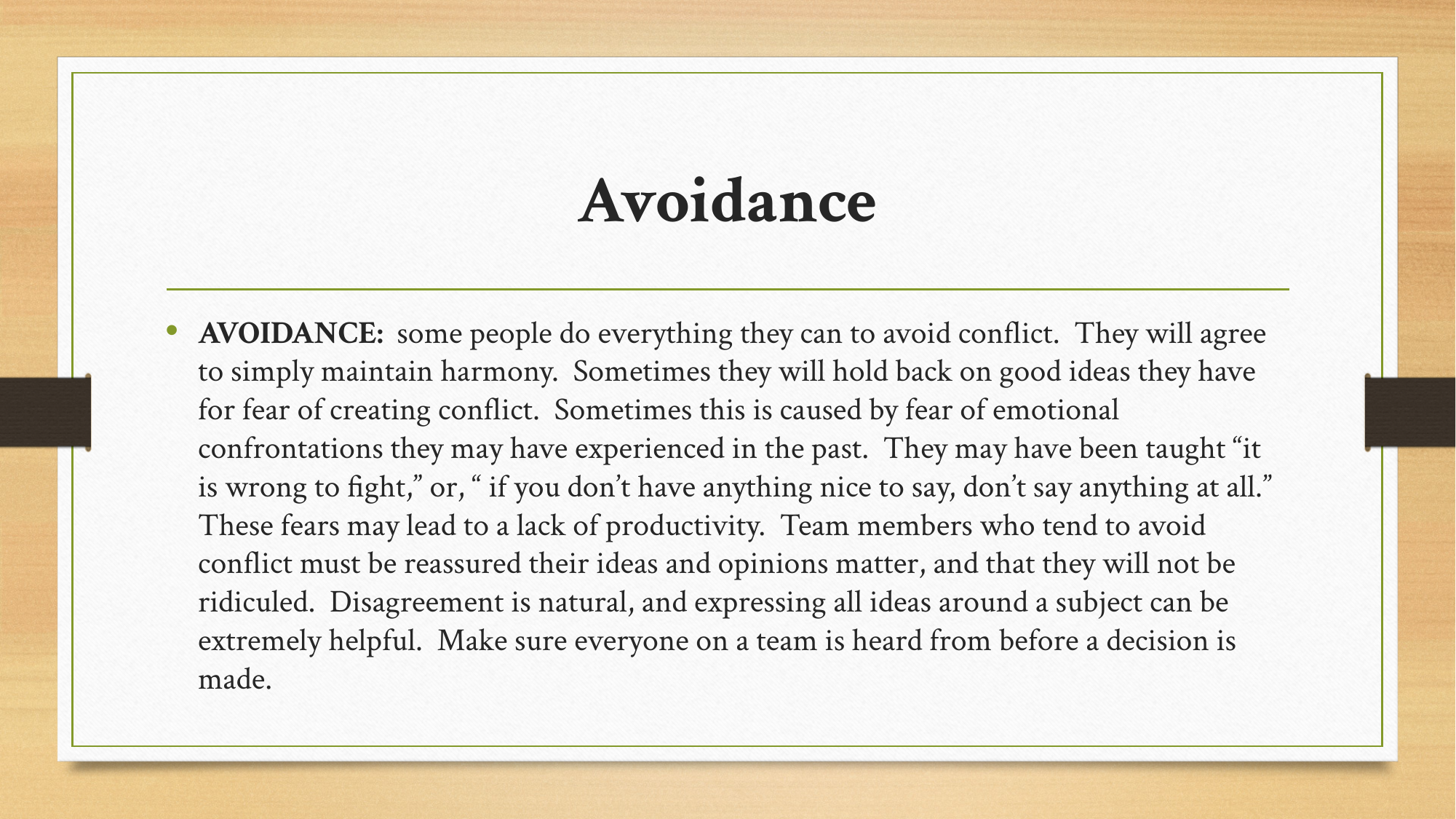

# Avoidance
AVOIDANCE:  some people do everything they can to avoid conflict.  They will agree to simply maintain harmony.  Sometimes they will hold back on good ideas they have for fear of creating conflict.  Sometimes this is caused by fear of emotional confrontations they may have experienced in the past.  They may have been taught “it is wrong to fight,” or, “ if you don’t have anything nice to say, don’t say anything at all.”  These fears may lead to a lack of productivity.  Team members who tend to avoid conflict must be reassured their ideas and opinions matter, and that they will not be ridiculed.  Disagreement is natural, and expressing all ideas around a subject can be extremely helpful.  Make sure everyone on a team is heard from before a decision is made.